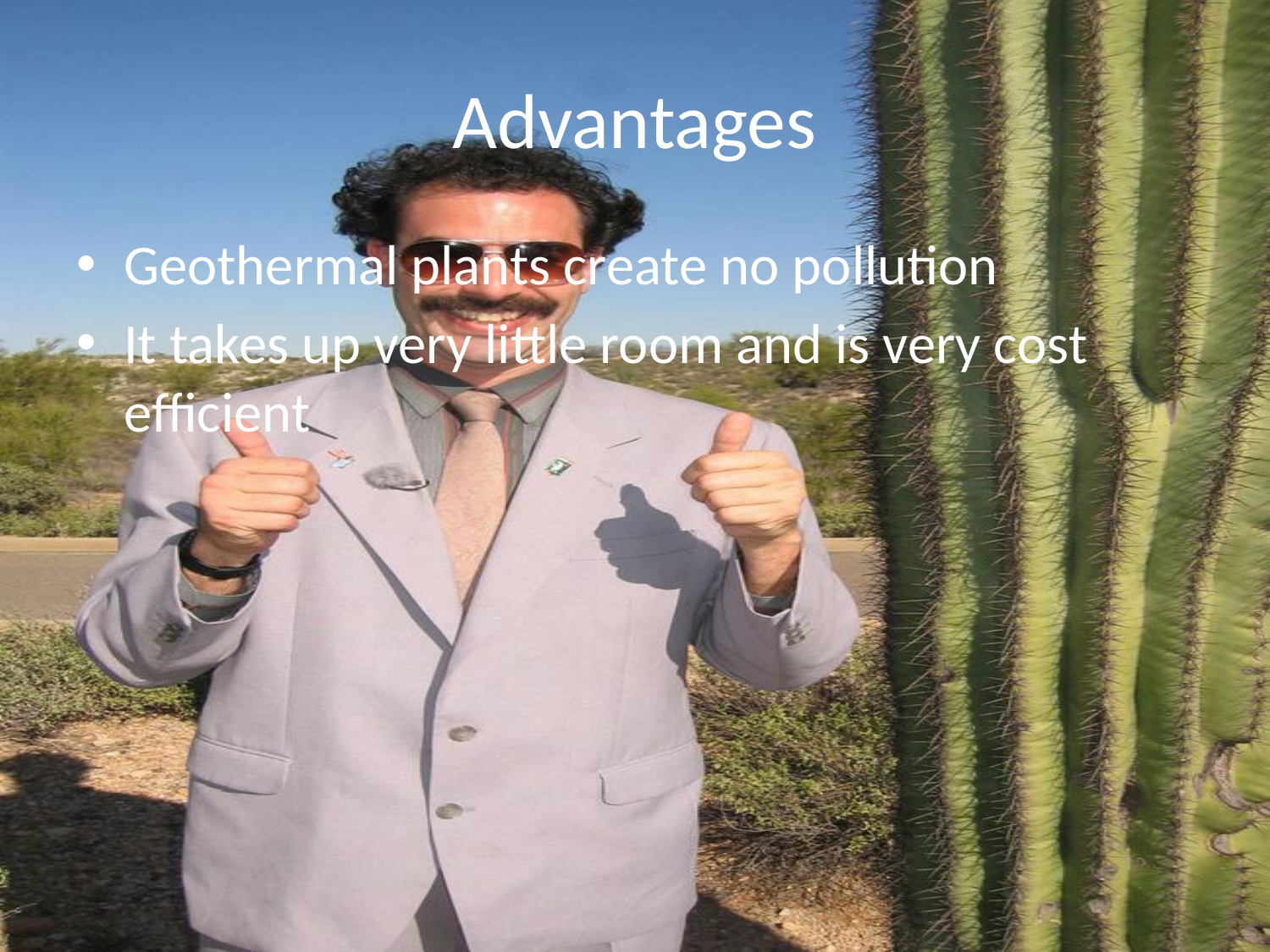

# Advantages
Geothermal plants create no pollution
It takes up very little room and is very cost efficient